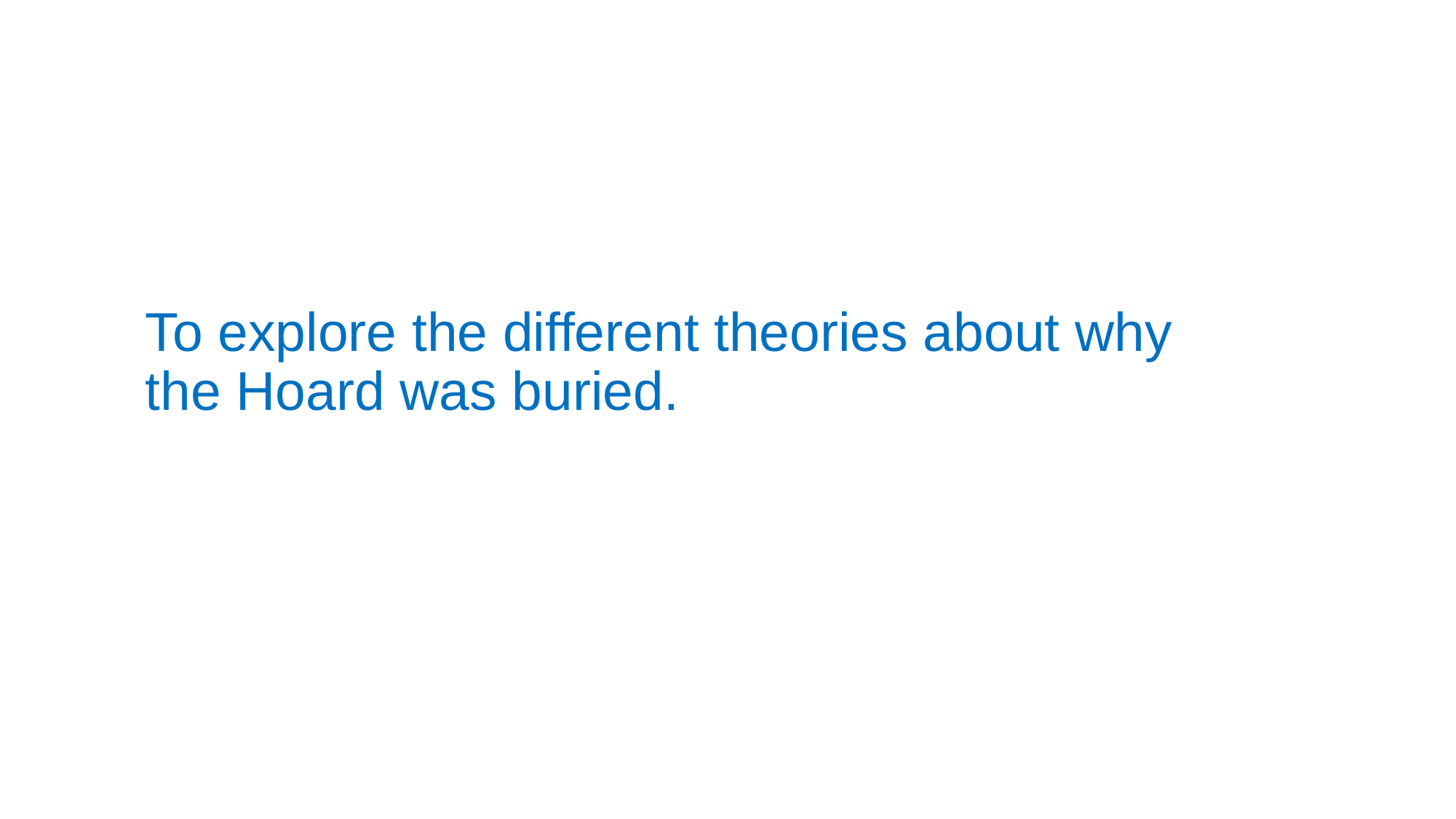

#
To explore the different theories about why the Hoard was buried.